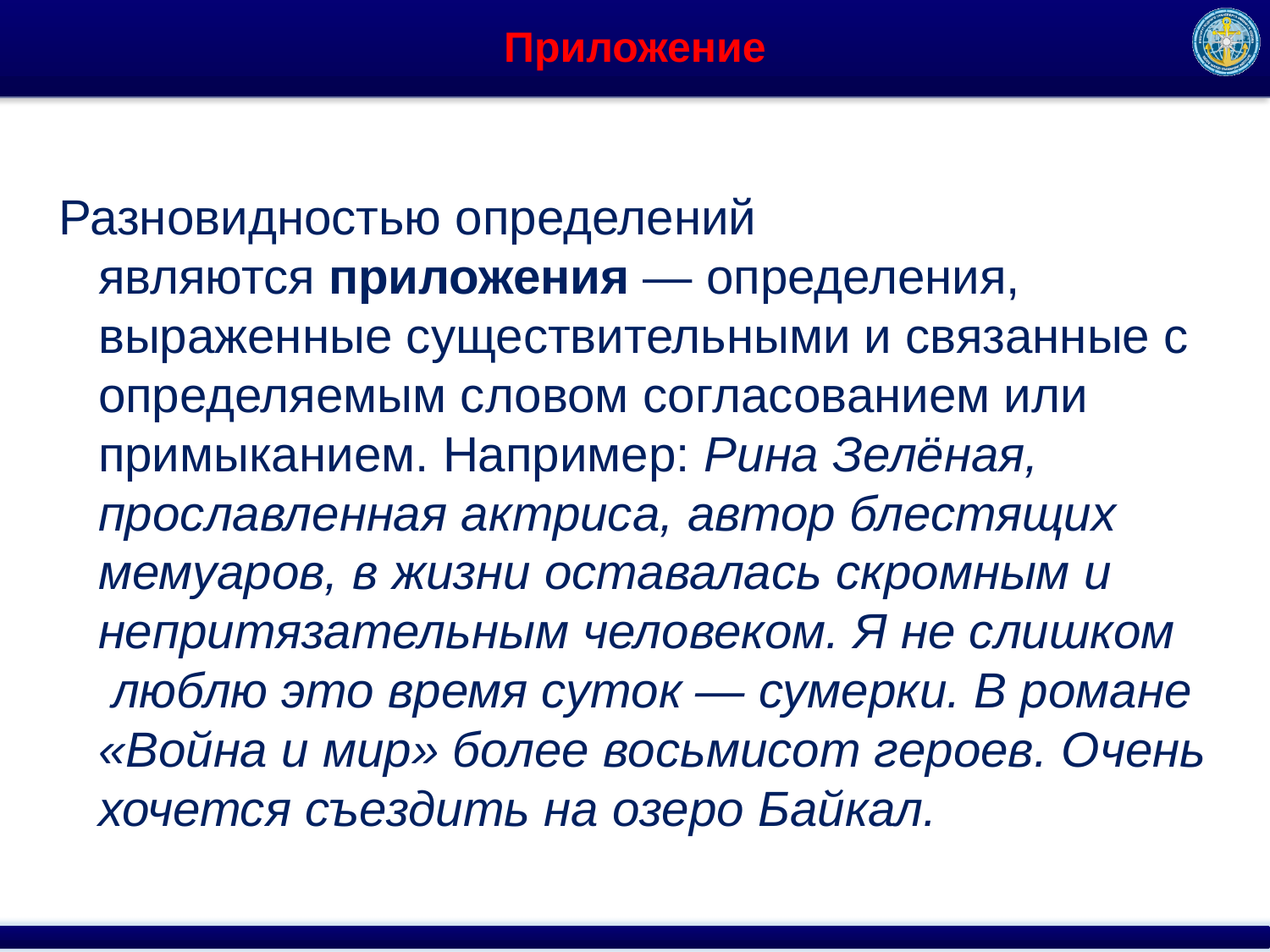

# Приложение
Разновидностью определений являются приложения — определения, выраженные существительными и связанные с определяемым словом согласованием или примыканием. Например: Рина Зелёная, прославленная актриса, автор блестящих мемуаров, в жизни оставалась скромным и непритязательным человеком. Я не слишком  люблю это время суток — сумерки. В романе «Война и мир» более восьмисот героев. Очень хочется съездить на озеро Байкал.